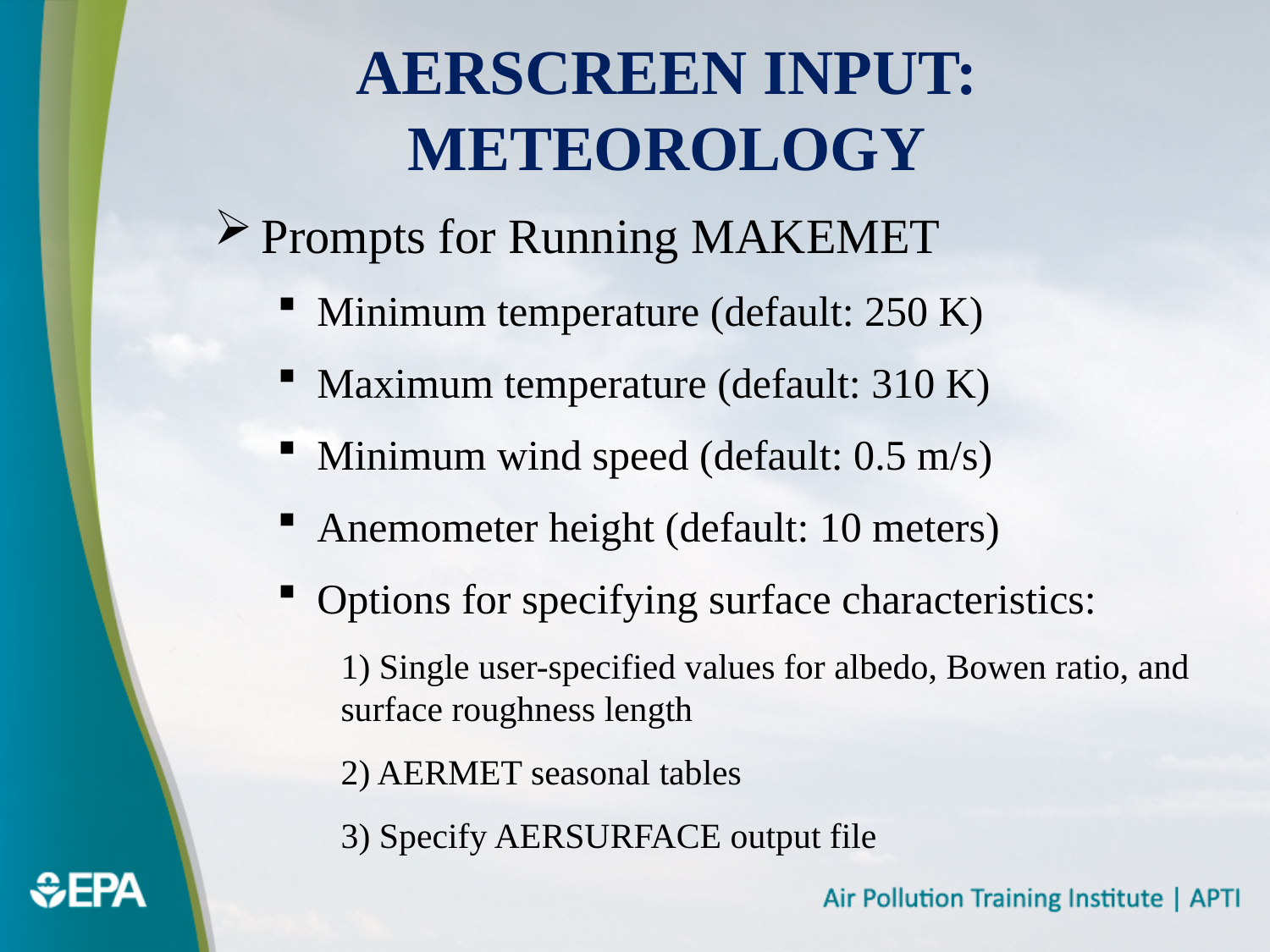

# AERSCREEN Input: Meteorology
Prompts for Running MAKEMET
Minimum temperature (default: 250 K)
Maximum temperature (default: 310 K)
Minimum wind speed (default: 0.5 m/s)
Anemometer height (default: 10 meters)
Options for specifying surface characteristics:
1) Single user-specified values for albedo, Bowen ratio, and surface roughness length
2) AERMET seasonal tables
3) Specify AERSURFACE output file